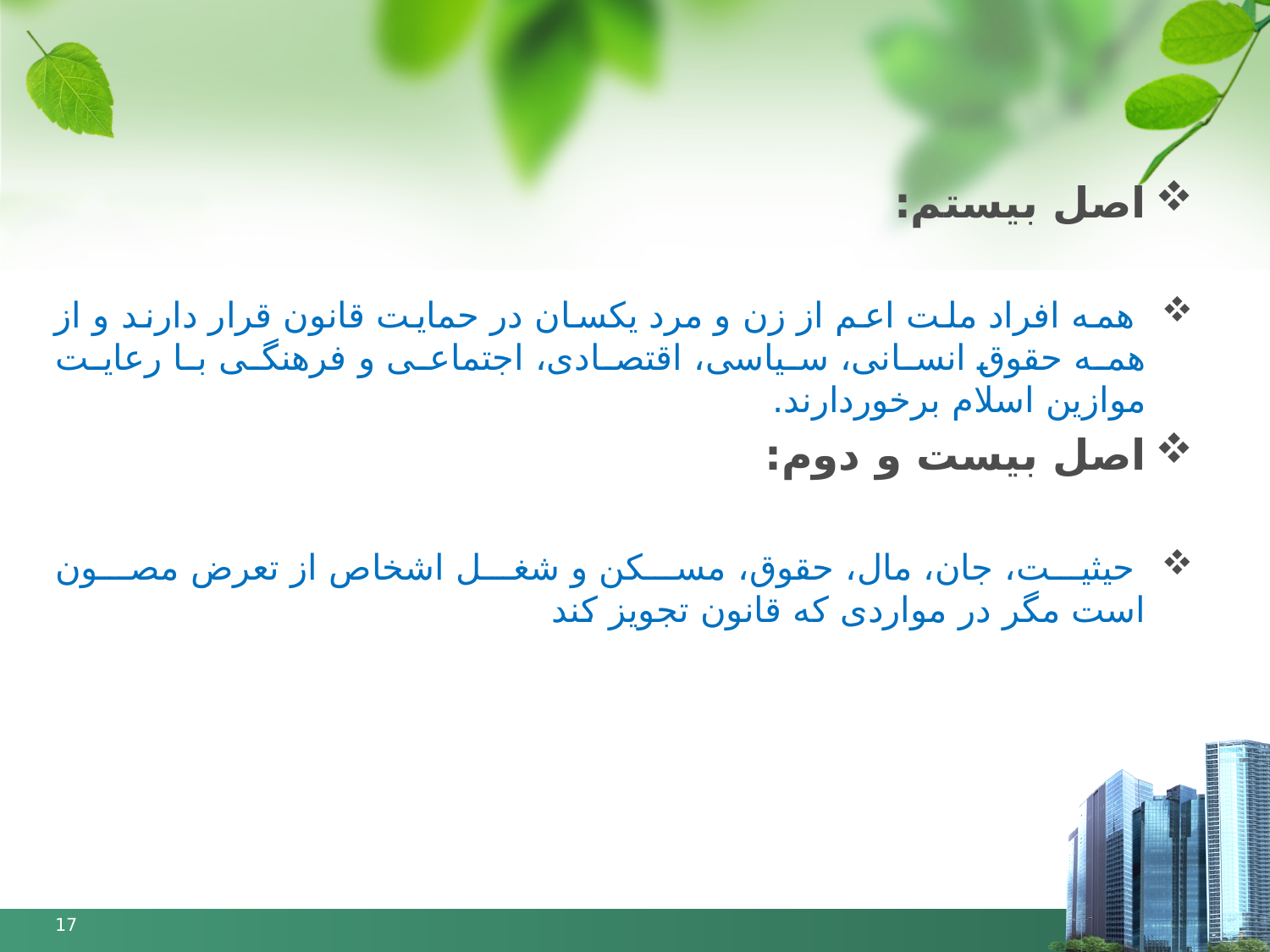

اصل بیستم:

 همه‏ افراد ملت‏ اعم‏ از زن‏ و مرد یکسان‏ در حمایت‏ قانون‏ قرار دارند و از همه‏ حقوق‏ انسانی‏، سیاسی‏، اقتصادی‏، اجتماعی‏ و فرهنگی‏ با رعایت‏ موازین‏ اسلام‏ برخوردارند.
اصل‏ بیست و دوم:

 حیثیت‏، جان‏، مال‏، حقوق‏، مسکن‏ و شغل‏ اشخاص‏ از تعرض‏ مصون‏
است‏ مگر در مواردی‏ که‏ قانون‏ تجویز کند
17